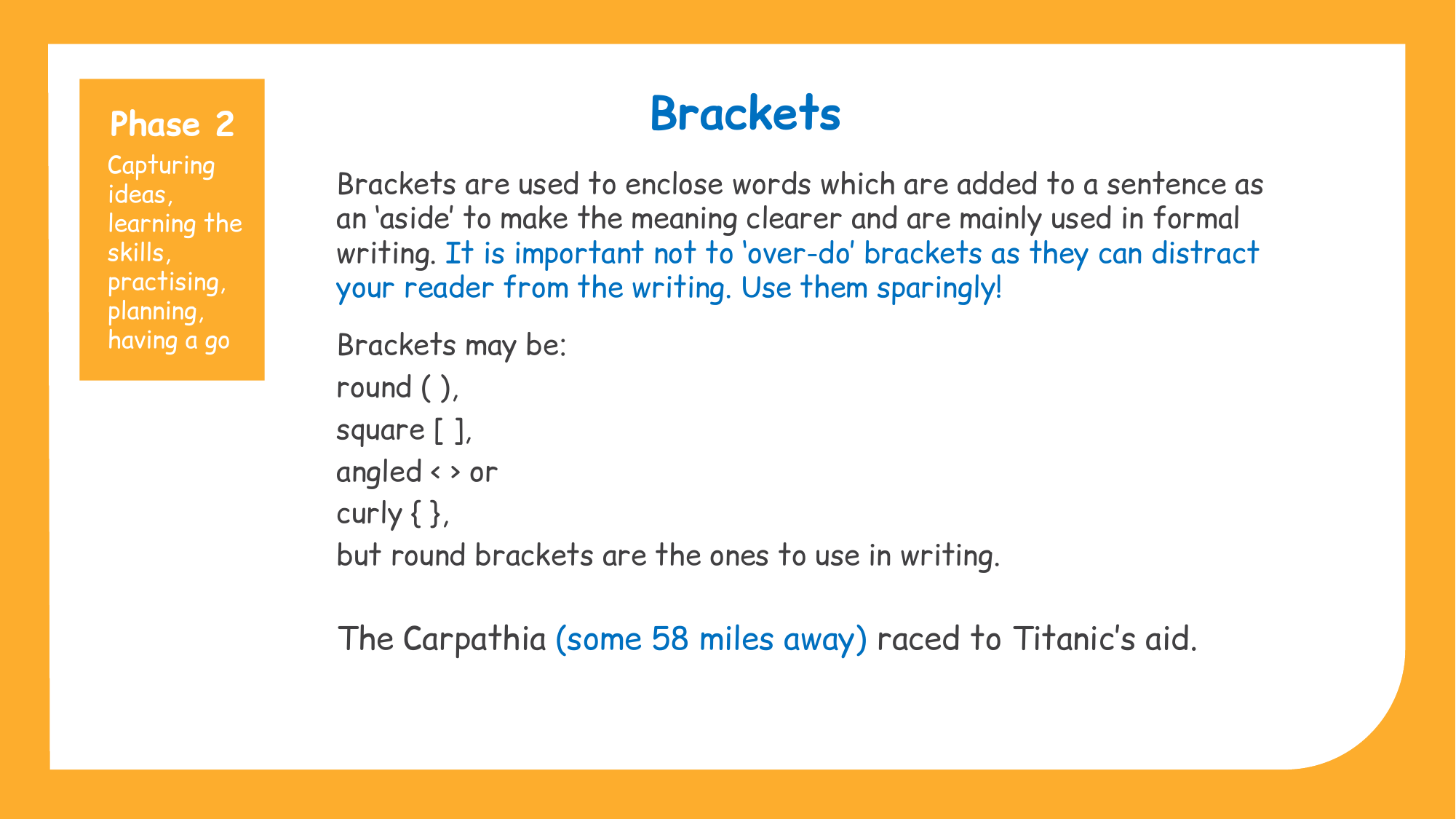

Brackets
Phase 2
Capturing ideas, learning the skills, practising, planning, having a go
Brackets are used to enclose words which are added to a sentence as an ‘aside’ to make the meaning clearer and are mainly used in formal writing. It is important not to ‘over-do’ brackets as they can distract your reader from the writing. Use them sparingly!
Brackets may be:
round ( ),
square [ ],
angled < > or
curly { },
but round brackets are the ones to use in writing.

The Carpathia (some 58 miles away) raced to Titanic’s aid.